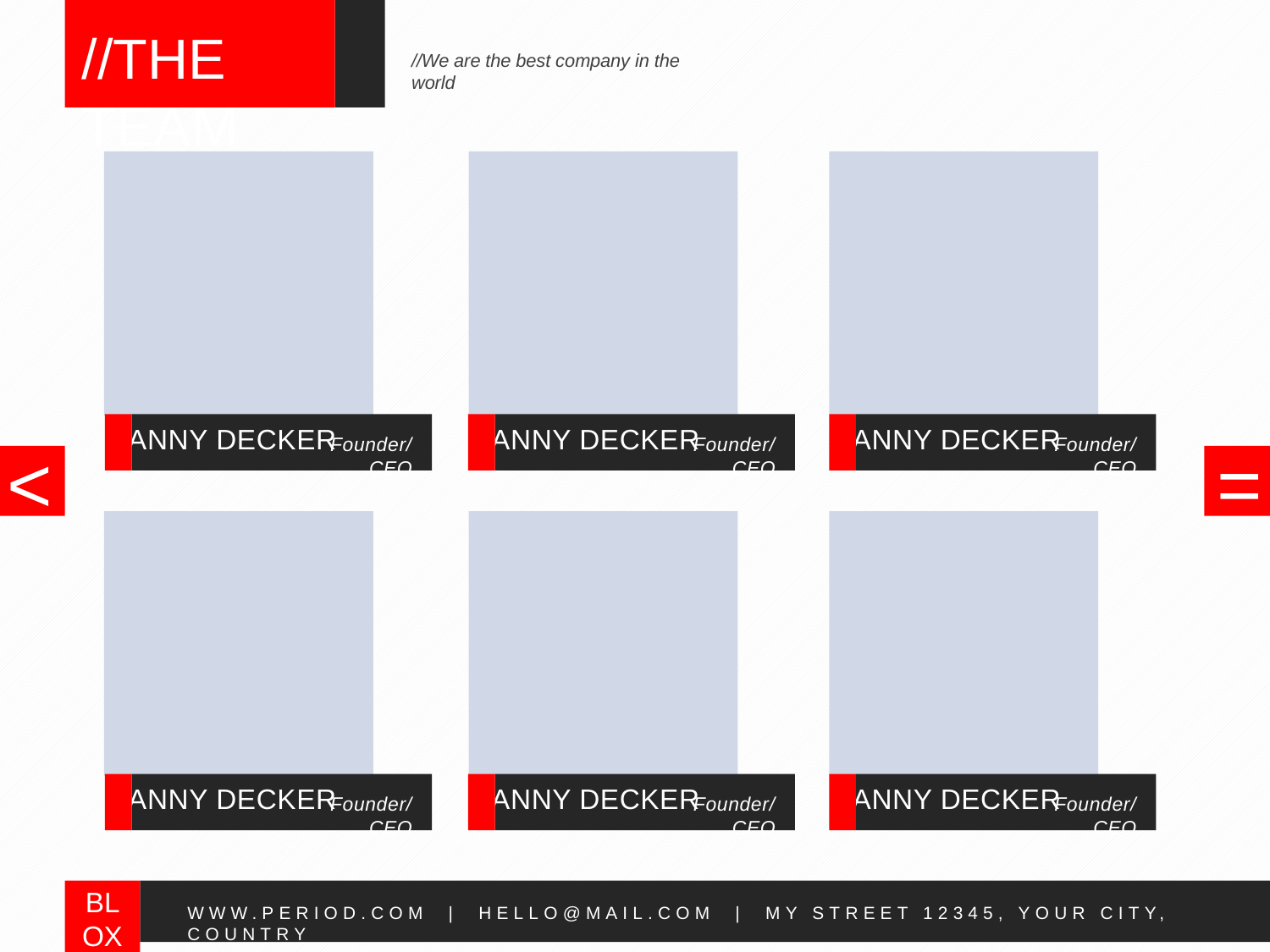

//THE TEAM
//We are the best company in the world

DANNY DECKER
DANNY DECKER
DANNY DECKER
Founder/CEO
Founder/CEO
Founder/CEO
<
=

DANNY DECKER
DANNY DECKER
DANNY DECKER
Founder/CEO
Founder/CEO
Founder/CEO
BLOX

WWW.PERIOD.COM  |  HELLO@MAIL.COM  |  MY STREET 12345, YOUR CITY, COUNTRY